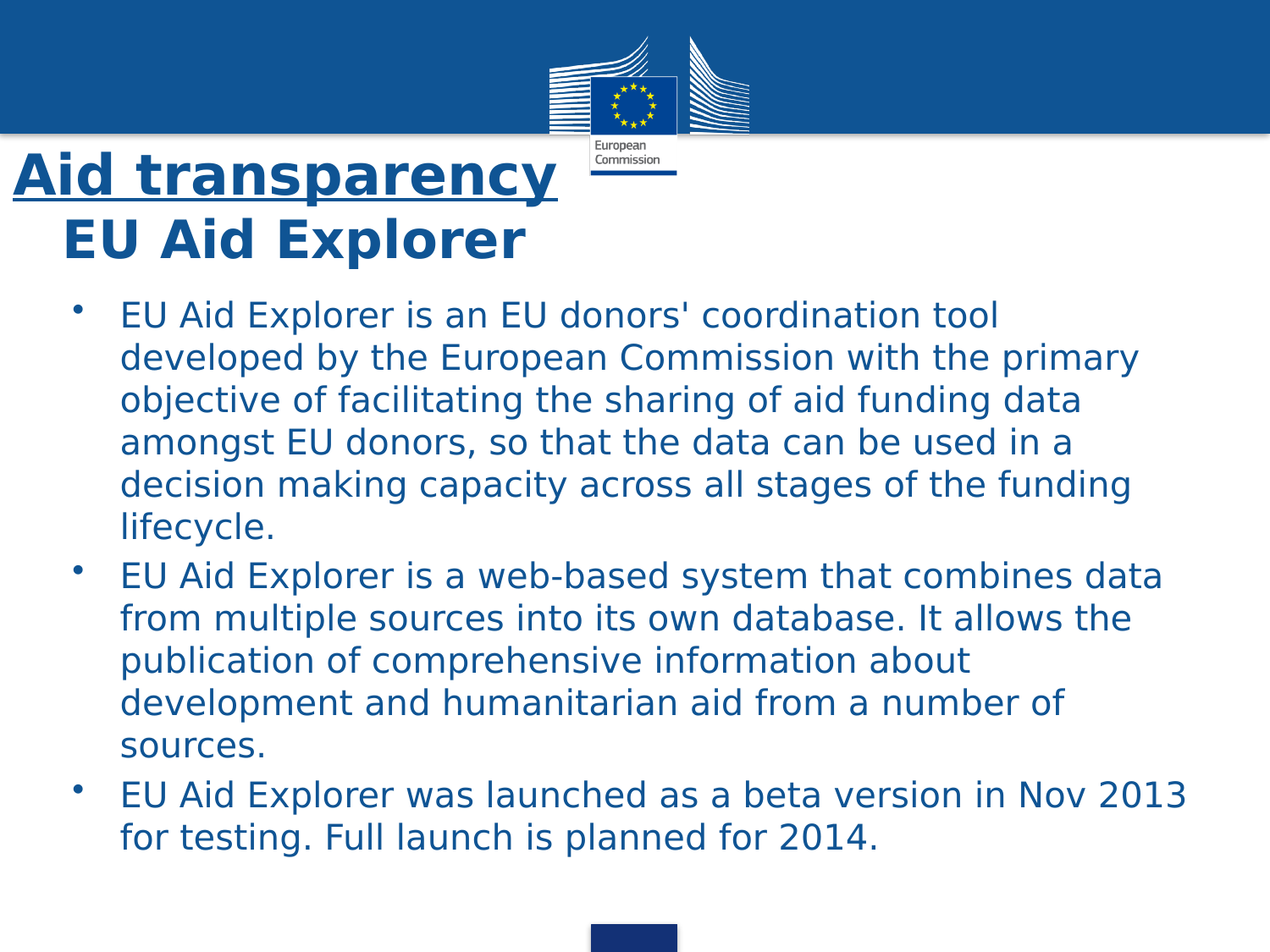

# Aid transparency EU Aid Explorer
EU Aid Explorer is an EU donors' coordination tool developed by the European Commission with the primary objective of facilitating the sharing of aid funding data amongst EU donors, so that the data can be used in a decision making capacity across all stages of the funding lifecycle.
EU Aid Explorer is a web-based system that combines data from multiple sources into its own database. It allows the publication of comprehensive information about development and humanitarian aid from a number of sources.
EU Aid Explorer was launched as a beta version in Nov 2013 for testing. Full launch is planned for 2014.